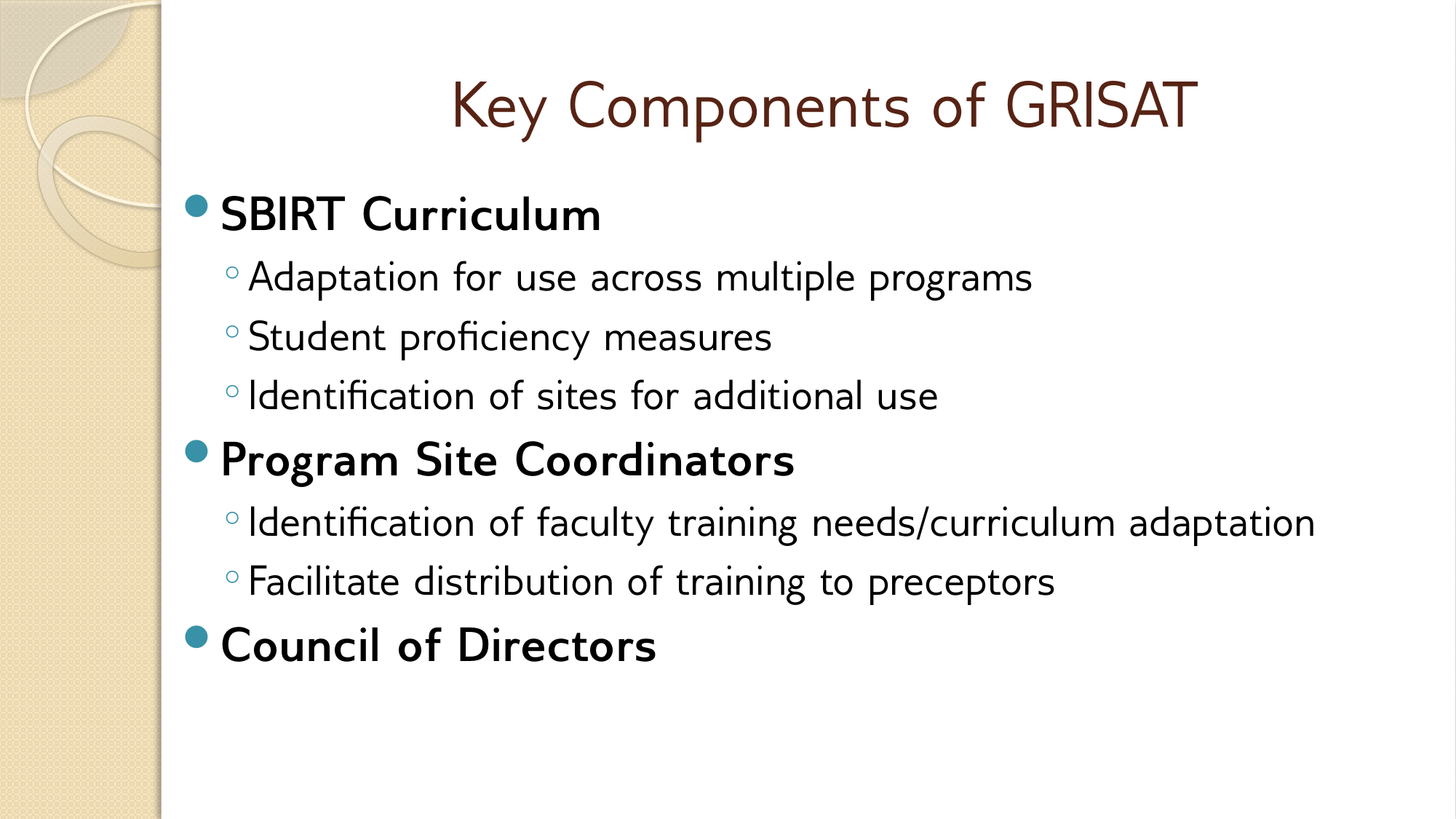

# Key Components of GRISAT
SBIRT Curriculum
Adaptation for use across multiple programs
Student proficiency measures
Identification of sites for additional use
Program Site Coordinators
Identification of faculty training needs/curriculum adaptation
Facilitate distribution of training to preceptors
Council of Directors